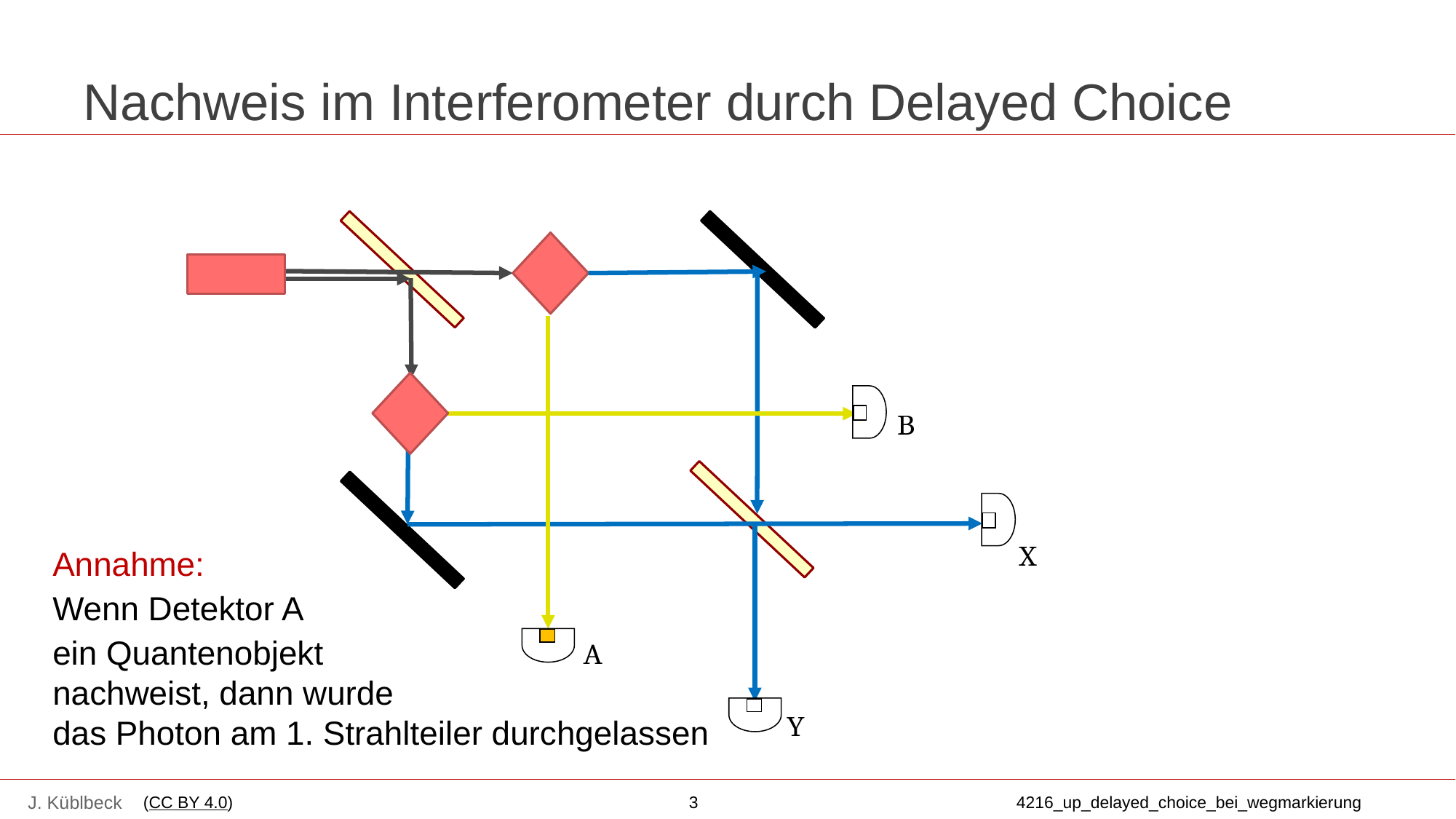

# Nachweis im Interferometer durch Delayed Choice

Annahme:
Wenn Detektor A
ein Quantenobjekt
nachweist, dann wurde
das Photon am 1. Strahlteiler durchgelassen

B

X

A

Y